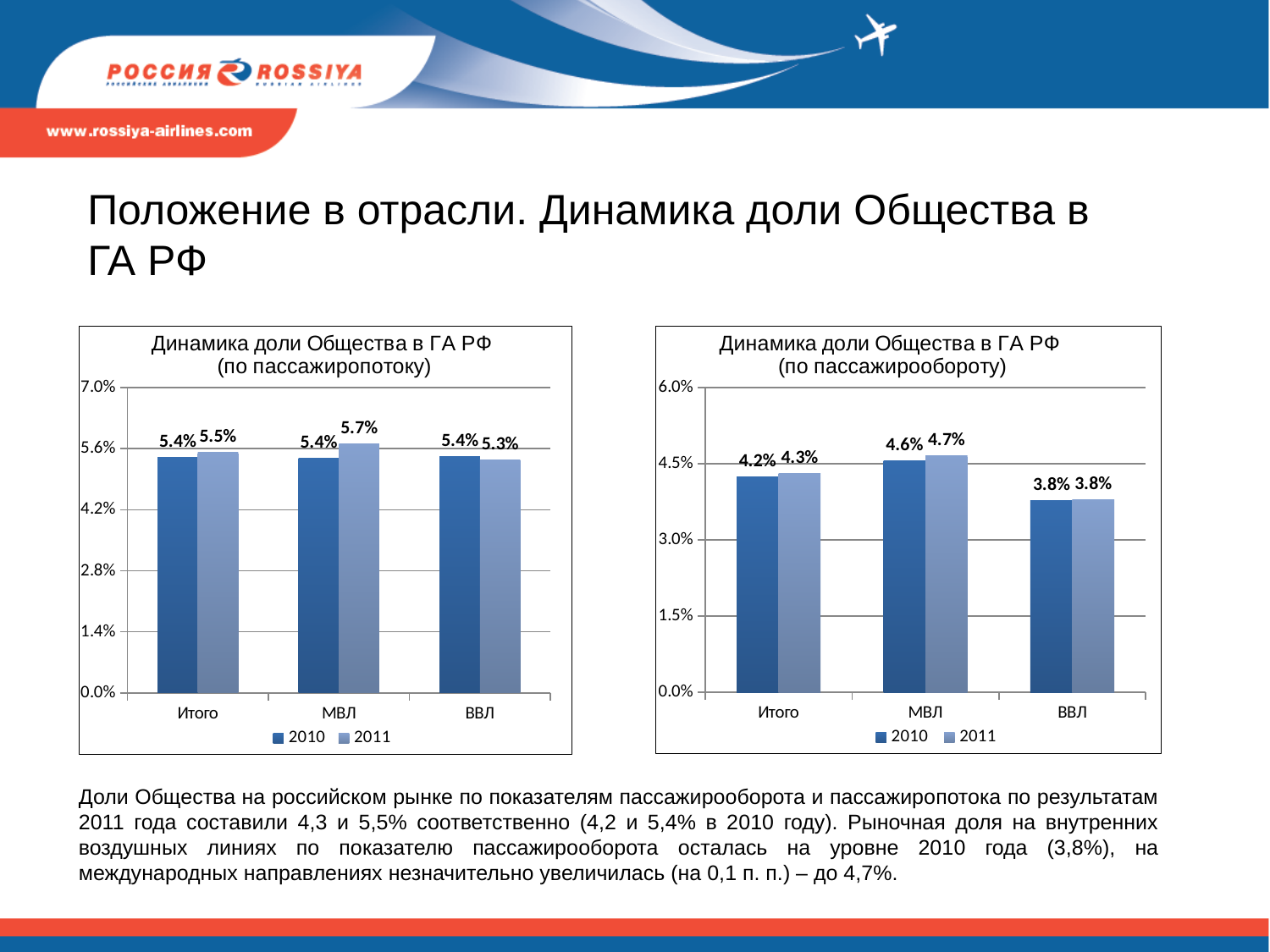

Положение в отрасли. Динамика доли Общества в ГА РФ

### Chart: Динамика доли Общества в ГА РФ
(по пассажиропотоку)

| Category | 2010 | 2011 |
|---|---|---|
| Итого | 0.05395591470417371 | 0.05516803278074937 |
| МВЛ | 0.053791158620907505 | 0.05705875663481603 |
| ВВЛ | 0.05411228661310965 | 0.05335549496682094 |

### Chart: Динамика доли Общества в ГА РФ
(по пассажирообороту)

| Category | 2010 | 2011 |
|---|---|---|
| Итого | 0.042431694777577 | 0.04312152506106476 |
| МВЛ | 0.045655628478164234 | 0.04654612960538971 |
| ВВЛ | 0.03769679665149781 | 0.0379397444902544 |
Доли Общества на российском рынке по показателям пассажирооборота и пассажиропотока по результатам 2011 года составили 4,3 и 5,5% соответственно (4,2 и 5,4% в 2010 году). Рыночная доля на внутренних воздушных линиях по показателю пассажирооборота осталась на уровне 2010 года (3,8%), на международных направлениях незначительно увеличилась (на 0,1 п. п.) – до 4,7%.